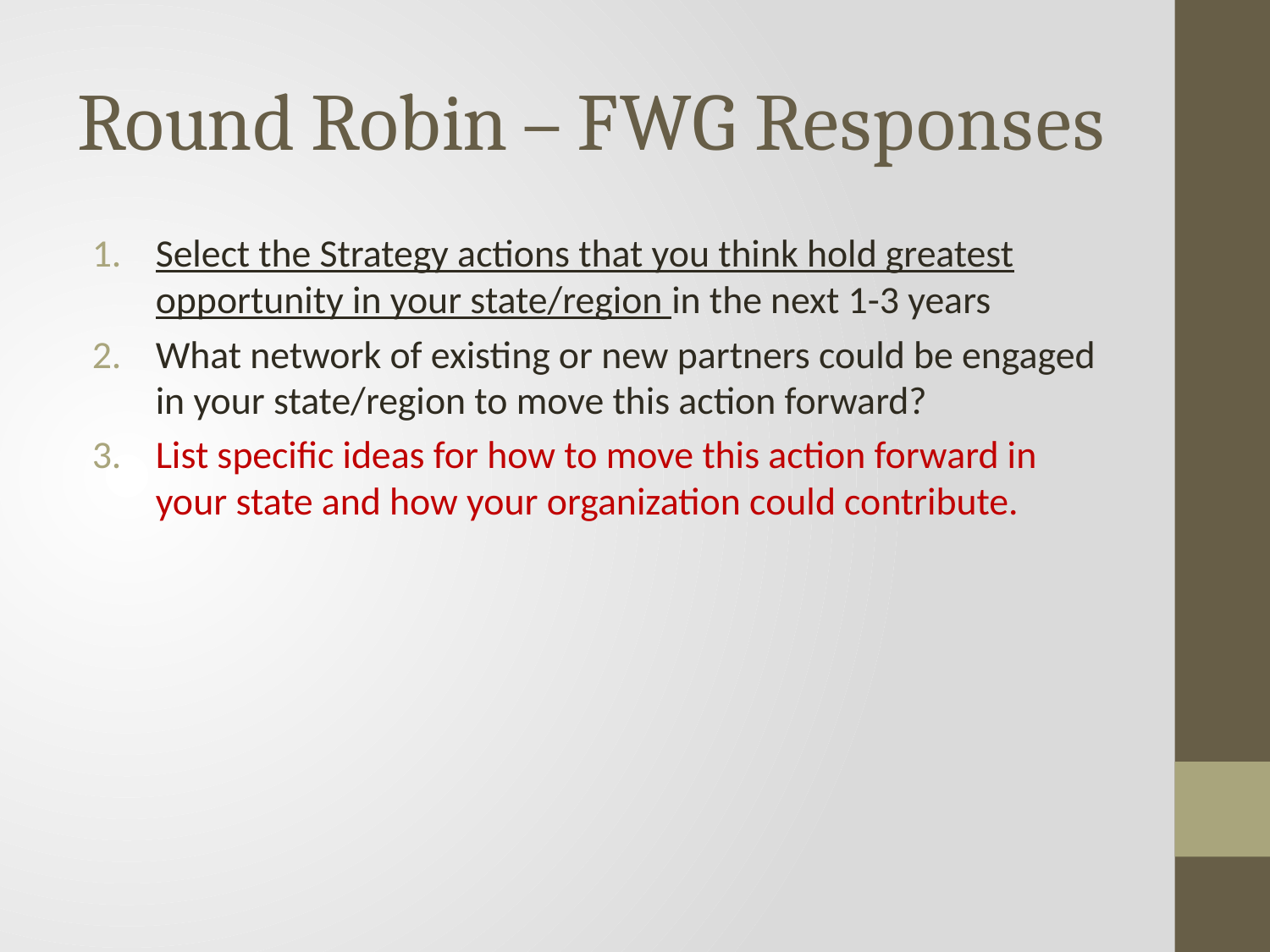

# Round Robin – FWG Responses
Select the Strategy actions that you think hold greatest opportunity in your state/region in the next 1-3 years
What network of existing or new partners could be engaged in your state/region to move this action forward?
List specific ideas for how to move this action forward in your state and how your organization could contribute.